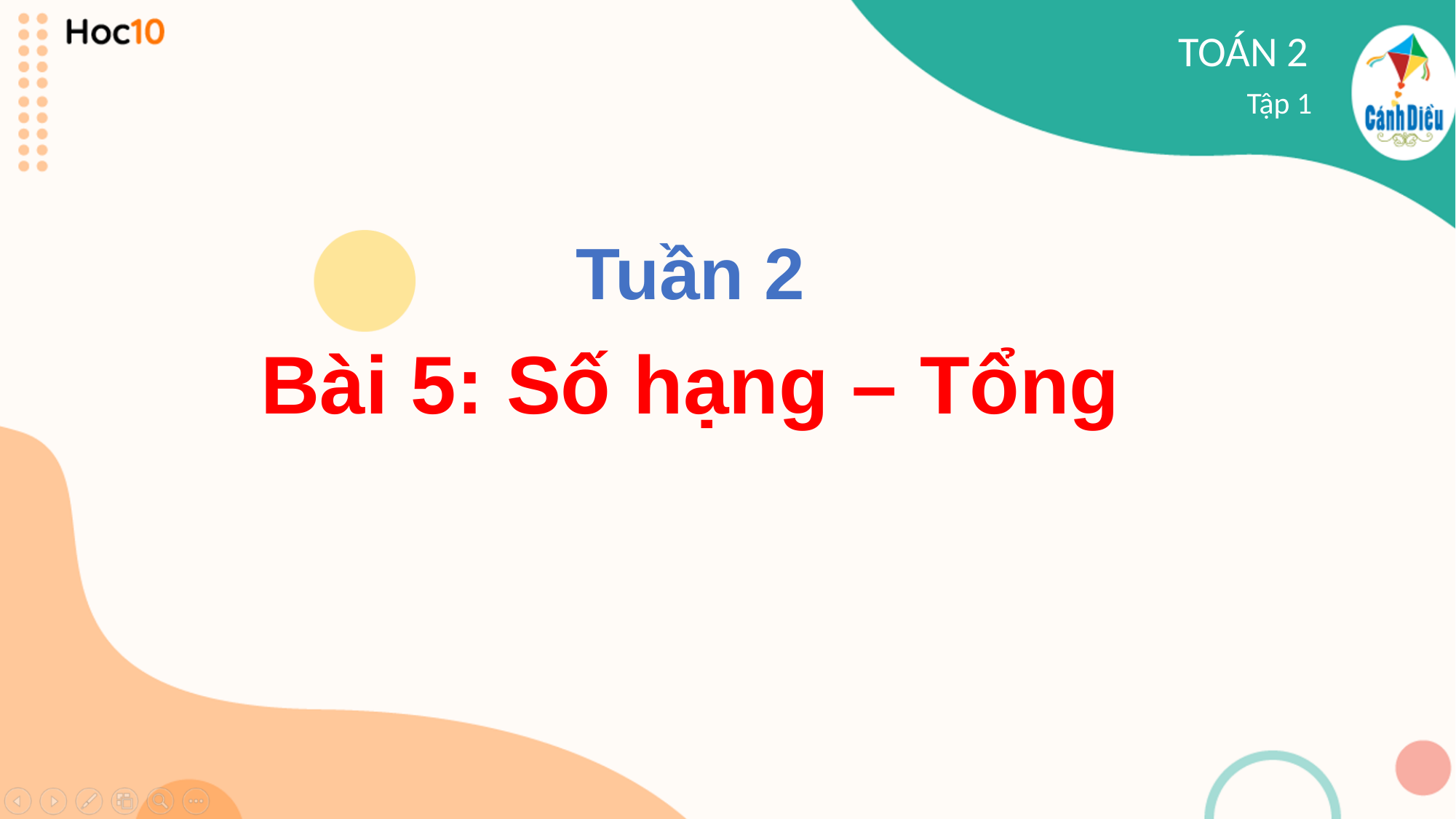

TOÁN 2
Tập 1
Tuần 2
Bài 5: Số hạng – Tổng